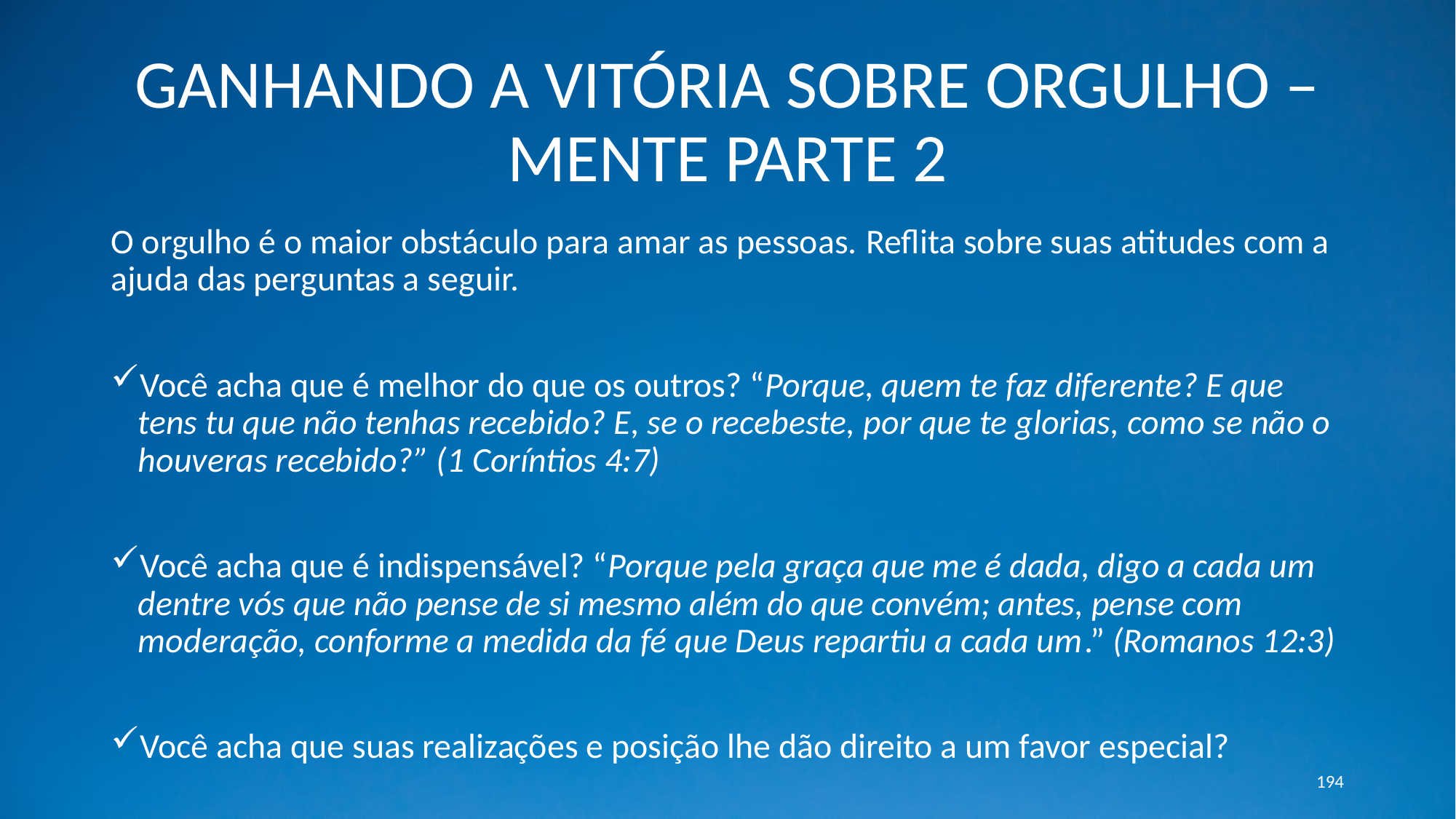

# GANHANDO A VITÓRIA SOBRE ORGULHO – MENTE PARTE 2
O orgulho é o maior obstáculo para amar as pessoas. Reflita sobre suas atitudes com a ajuda das perguntas a seguir.

Você acha que é melhor do que os outros? “Porque, quem te faz diferente? E que tens tu que não tenhas recebido? E, se o recebeste, por que te glorias, como se não o houveras recebido?” (1 Coríntios 4:7)

Você acha que é indispensável? “Porque pela graça que me é dada, digo a cada um dentre vós que não pense de si mesmo além do que convém; antes, pense com moderação, conforme a medida da fé que Deus repartiu a cada um.” (Romanos 12:3)

Você acha que suas realizações e posição lhe dão direito a um favor especial?

194